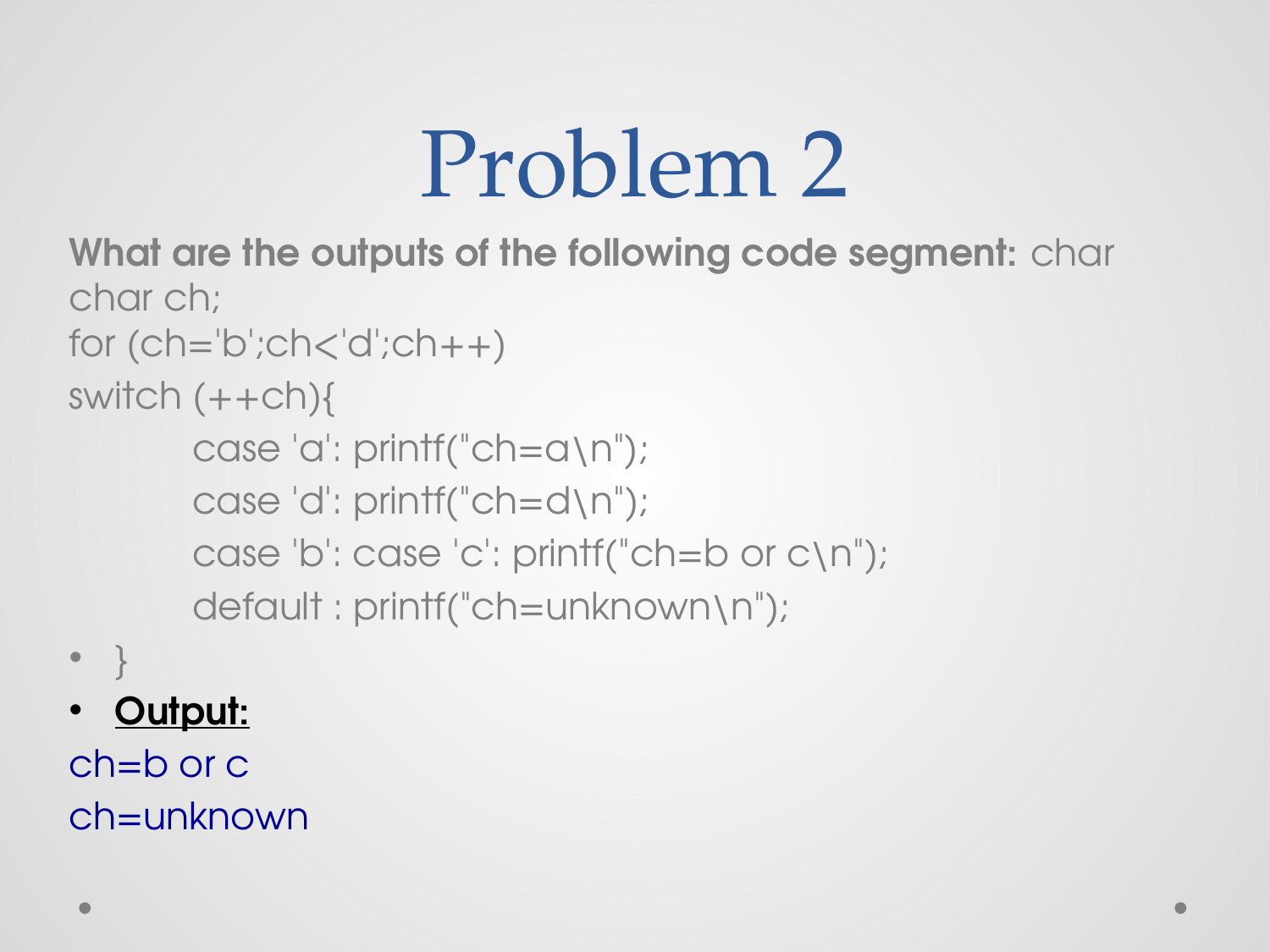

# Problem 2
What are the outputs of the following code segment: char char ch;
for (ch='b';ch<'d';ch++)
switch (++ch){
  	 case 'a': printf("ch=a\n");
  	 case 'd': printf("ch=d\n");
  	 case 'b': case 'c': printf("ch=b or c\n");
  	 default : printf("ch=unknown\n");
}
Output:
ch=b or c
ch=unknown